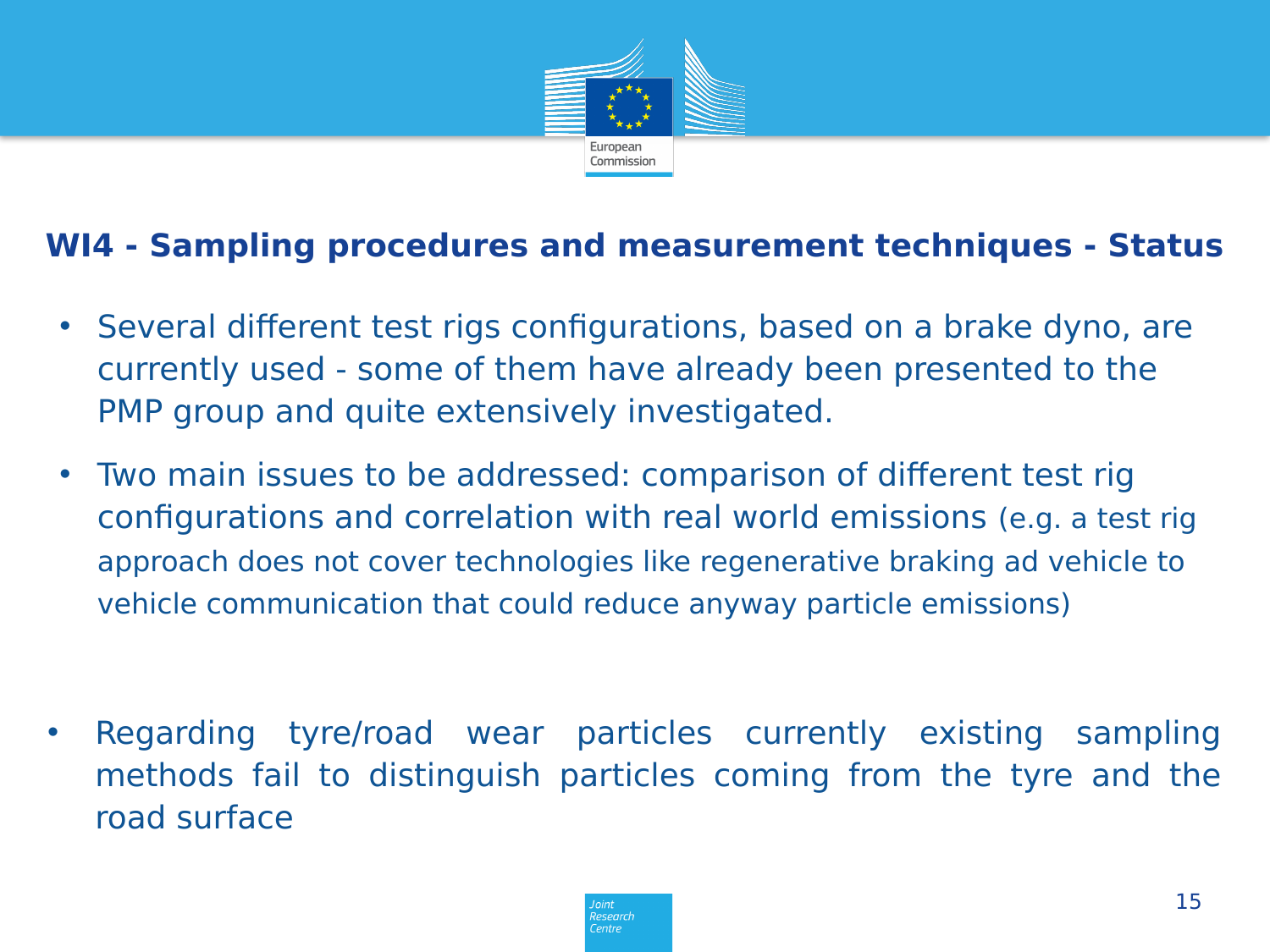

WI4 - Sampling procedures and measurement techniques - Status
Several different test rigs configurations, based on a brake dyno, are currently used - some of them have already been presented to the PMP group and quite extensively investigated.
Two main issues to be addressed: comparison of different test rig configurations and correlation with real world emissions (e.g. a test rig approach does not cover technologies like regenerative braking ad vehicle to vehicle communication that could reduce anyway particle emissions)

Regarding tyre/road wear particles currently existing sampling methods fail to distinguish particles coming from the tyre and the road surface